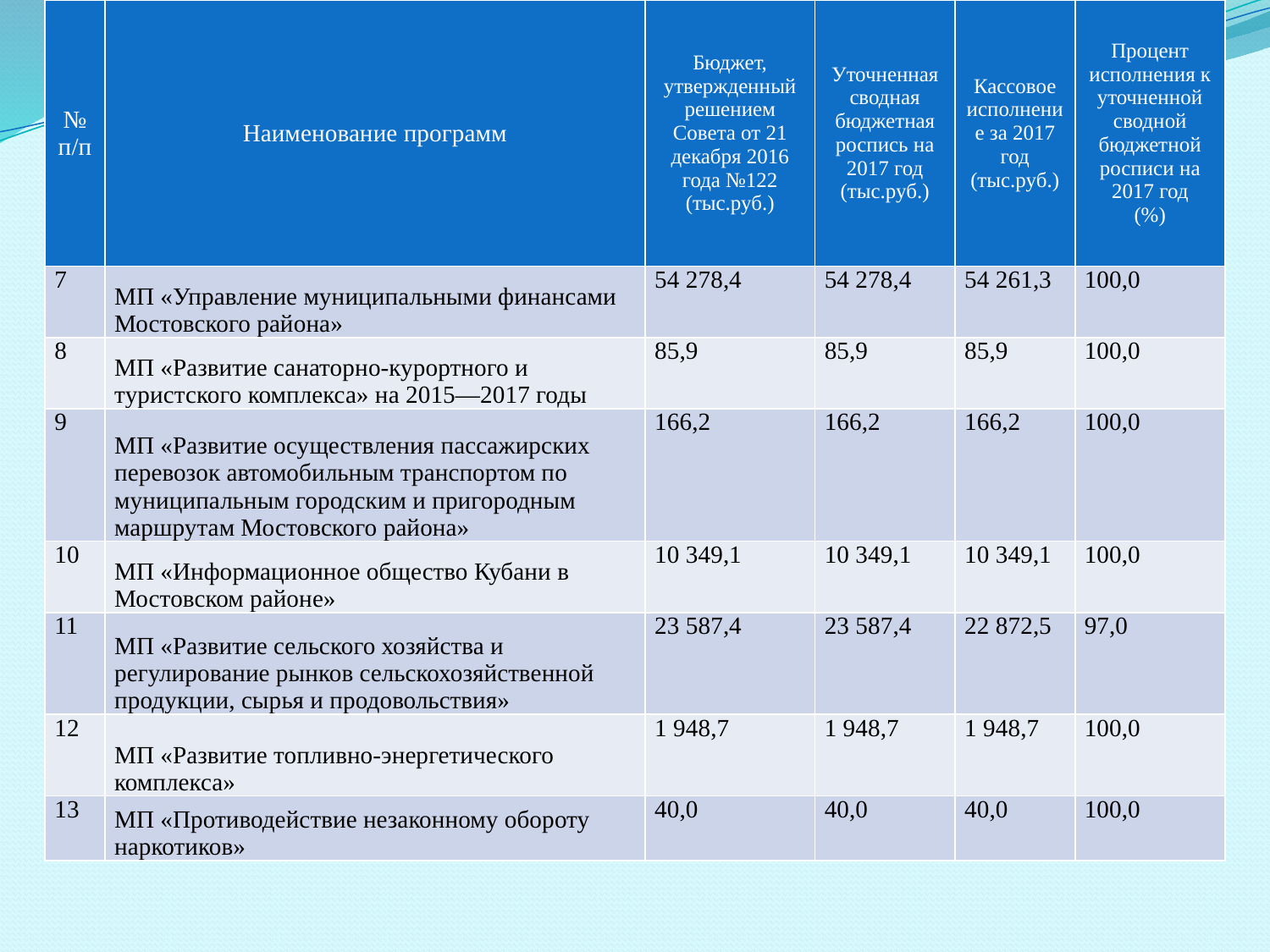

| № п/п | Наименование программ | Бюджет, утвержденный решением Совета от 21 декабря 2016 года №122 (тыс.руб.) | Уточненная сводная бюджетная роспись на 2017 год (тыс.руб.) | Кассовое исполнение за 2017 год (тыс.руб.) | Процент исполнения к уточненной сводной бюджетной росписи на 2017 год (%) |
| --- | --- | --- | --- | --- | --- |
| 7 | МП «Управление муниципальными финансами Мостовского района» | 54 278,4 | 54 278,4 | 54 261,3 | 100,0 |
| 8 | МП «Развитие санаторно-курортного и туристского комплекса» на 2015—2017 годы | 85,9 | 85,9 | 85,9 | 100,0 |
| 9 | МП «Развитие осуществления пассажирских перевозок автомобильным транспортом по муниципальным городским и пригородным маршрутам Мостовского района» | 166,2 | 166,2 | 166,2 | 100,0 |
| 10 | МП «Информационное общество Кубани в Мостовском районе» | 10 349,1 | 10 349,1 | 10 349,1 | 100,0 |
| 11 | МП «Развитие сельского хозяйства и регулирование рынков сельскохозяйственной продукции, сырья и продовольствия» | 23 587,4 | 23 587,4 | 22 872,5 | 97,0 |
| 12 | МП «Развитие топливно-энергетического комплекса» | 1 948,7 | 1 948,7 | 1 948,7 | 100,0 |
| 13 | МП «Противодействие незаконному обороту наркотиков» | 40,0 | 40,0 | 40,0 | 100,0 |